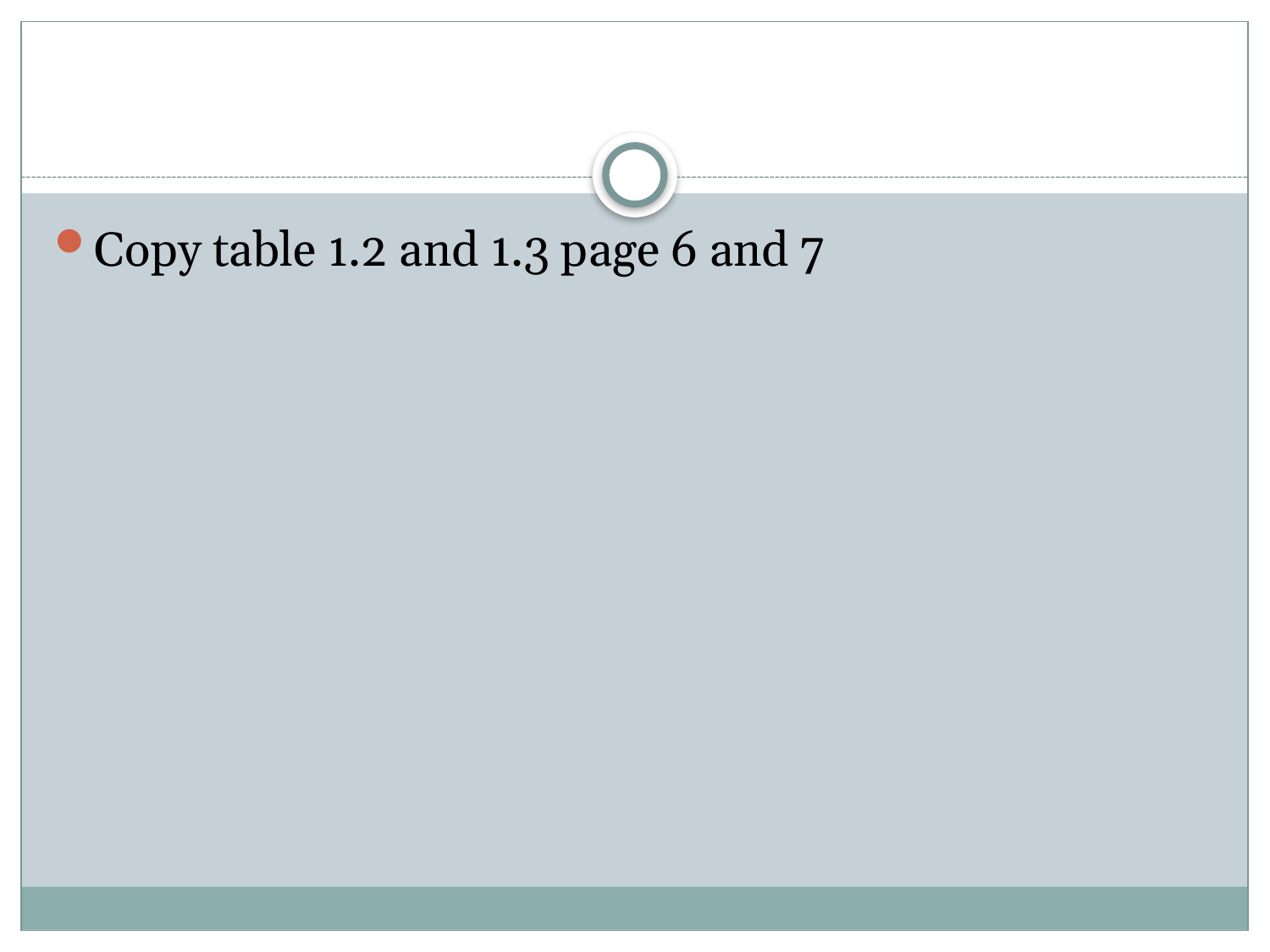

Copy table 1.2 and 1.3 page 6 and 7